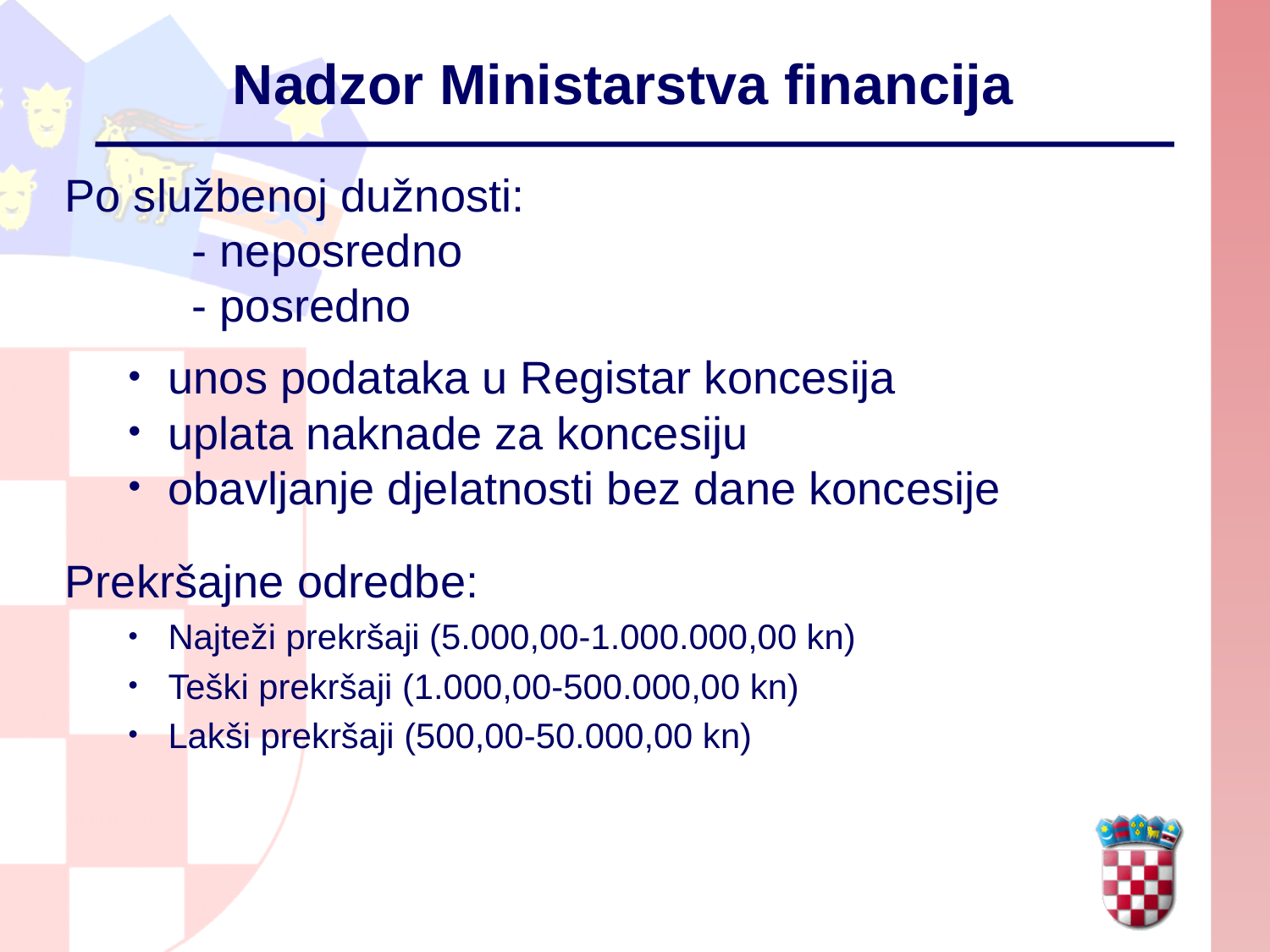

# Nadzor Ministarstva financija
Po službenoj dužnosti:
	- neposredno
	- posredno

unos podataka u Registar koncesija
uplata naknade za koncesiju
obavljanje djelatnosti bez dane koncesije
Prekršajne odredbe:
Najteži prekršaji (5.000,00-1.000.000,00 kn)
Teški prekršaji (1.000,00-500.000,00 kn)
Lakši prekršaji (500,00-50.000,00 kn)